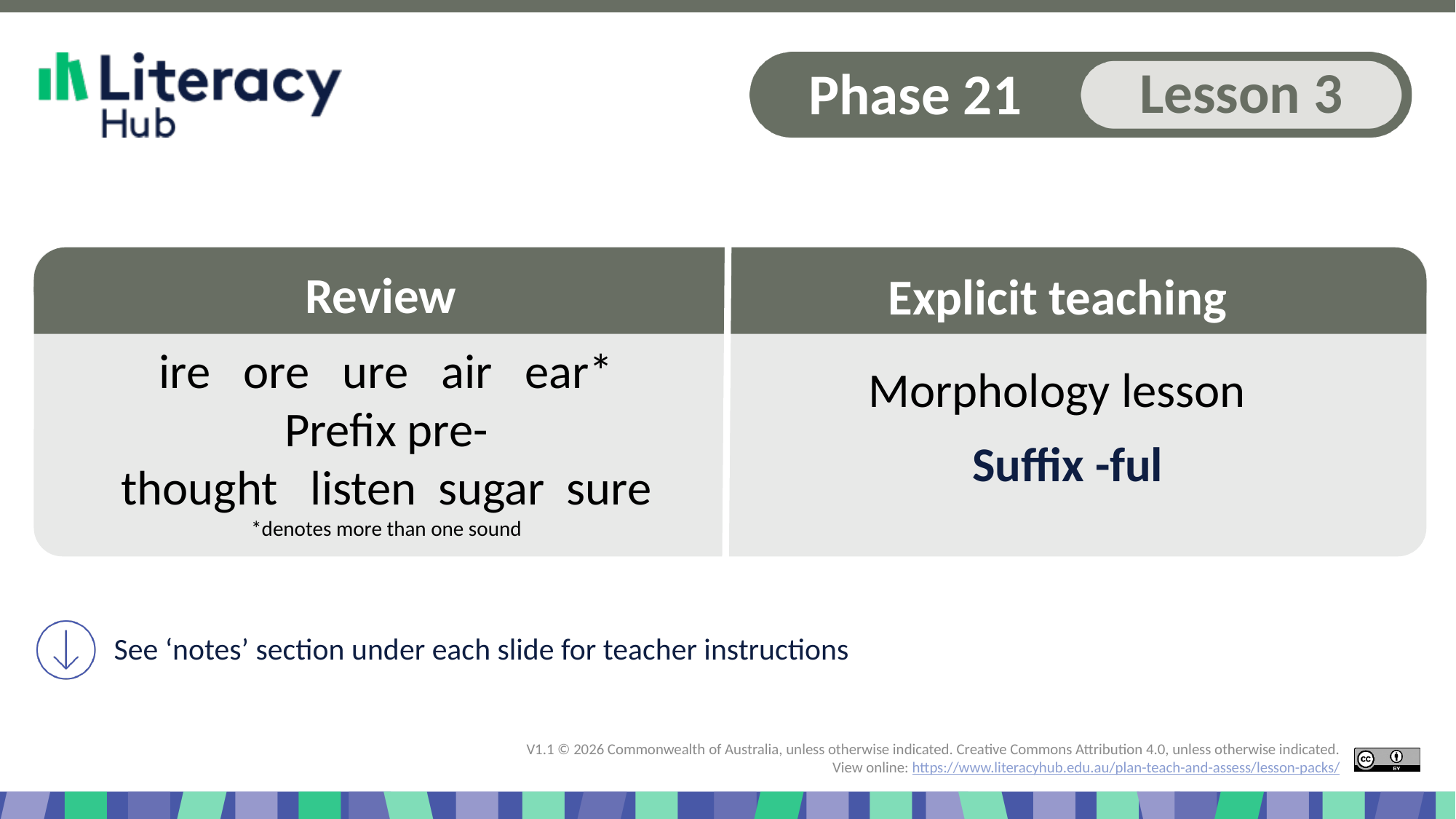

Slide 1 Start of presentation, Suffix ful
ire   ore   ure   air   ear*
Prefix pre-
thought   listen  sugar  sure
*denotes more than one sound

Suffix -ful